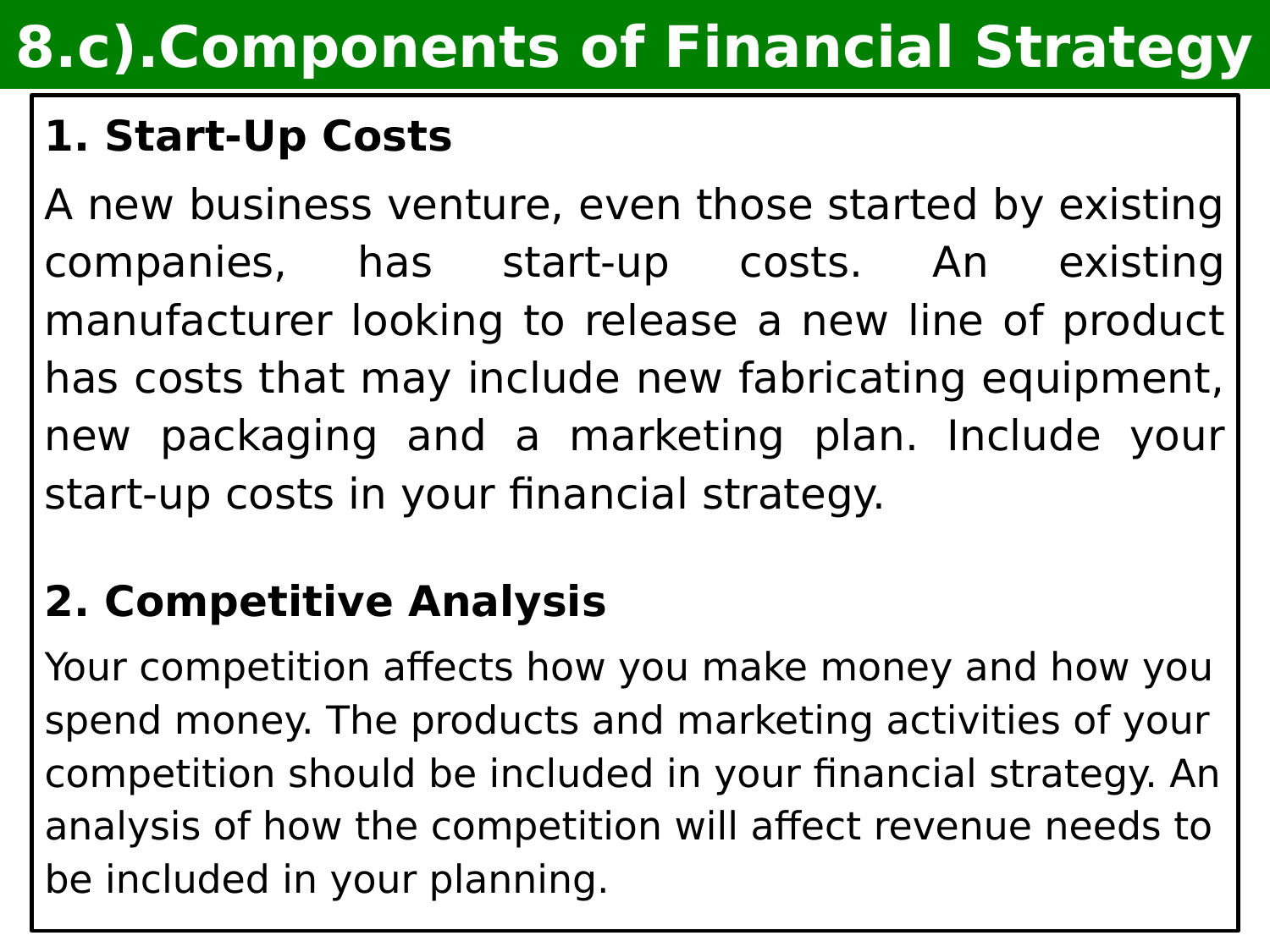

# 8.c).Components of Financial Strategy
1. Start-Up Costs
A new business venture, even those started by existing companies, has start-up costs. An existing manufacturer looking to release a new line of product has costs that may include new fabricating equipment, new packaging and a marketing plan. Include your start-up costs in your financial strategy.

2. Competitive Analysis
Your competition affects how you make money and how you spend money. The products and marketing activities of your competition should be included in your financial strategy. An analysis of how the competition will affect revenue needs to be included in your planning.